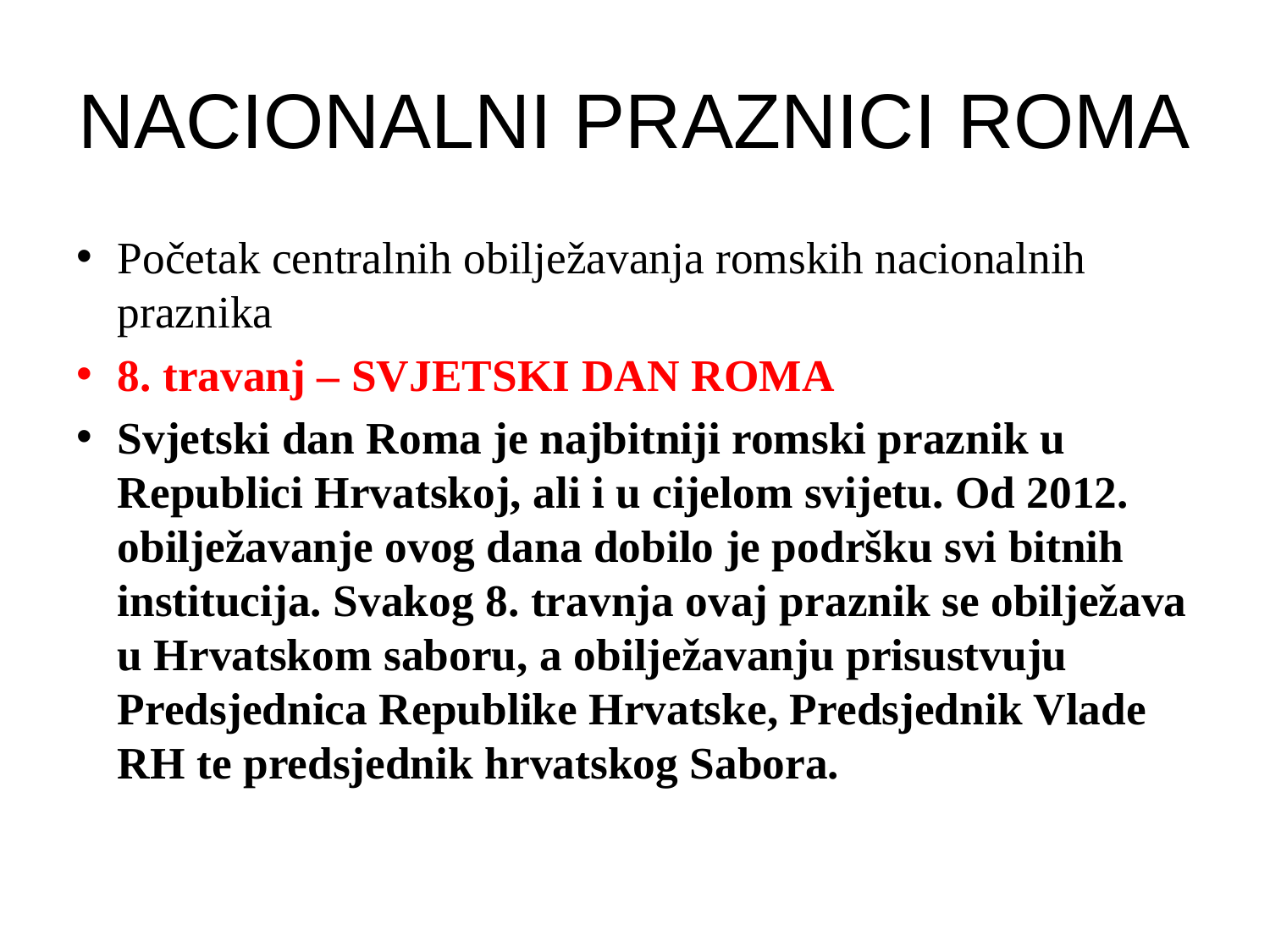

# NACIONALNI PRAZNICI ROMA
Početak centralnih obilježavanja romskih nacionalnih praznika
8. travanj – SVJETSKI DAN ROMA
Svjetski dan Roma je najbitniji romski praznik u Republici Hrvatskoj, ali i u cijelom svijetu. Od 2012. obilježavanje ovog dana dobilo je podršku svi bitnih institucija. Svakog 8. travnja ovaj praznik se obilježava u Hrvatskom saboru, a obilježavanju prisustvuju Predsjednica Republike Hrvatske, Predsjednik Vlade RH te predsjednik hrvatskog Sabora.